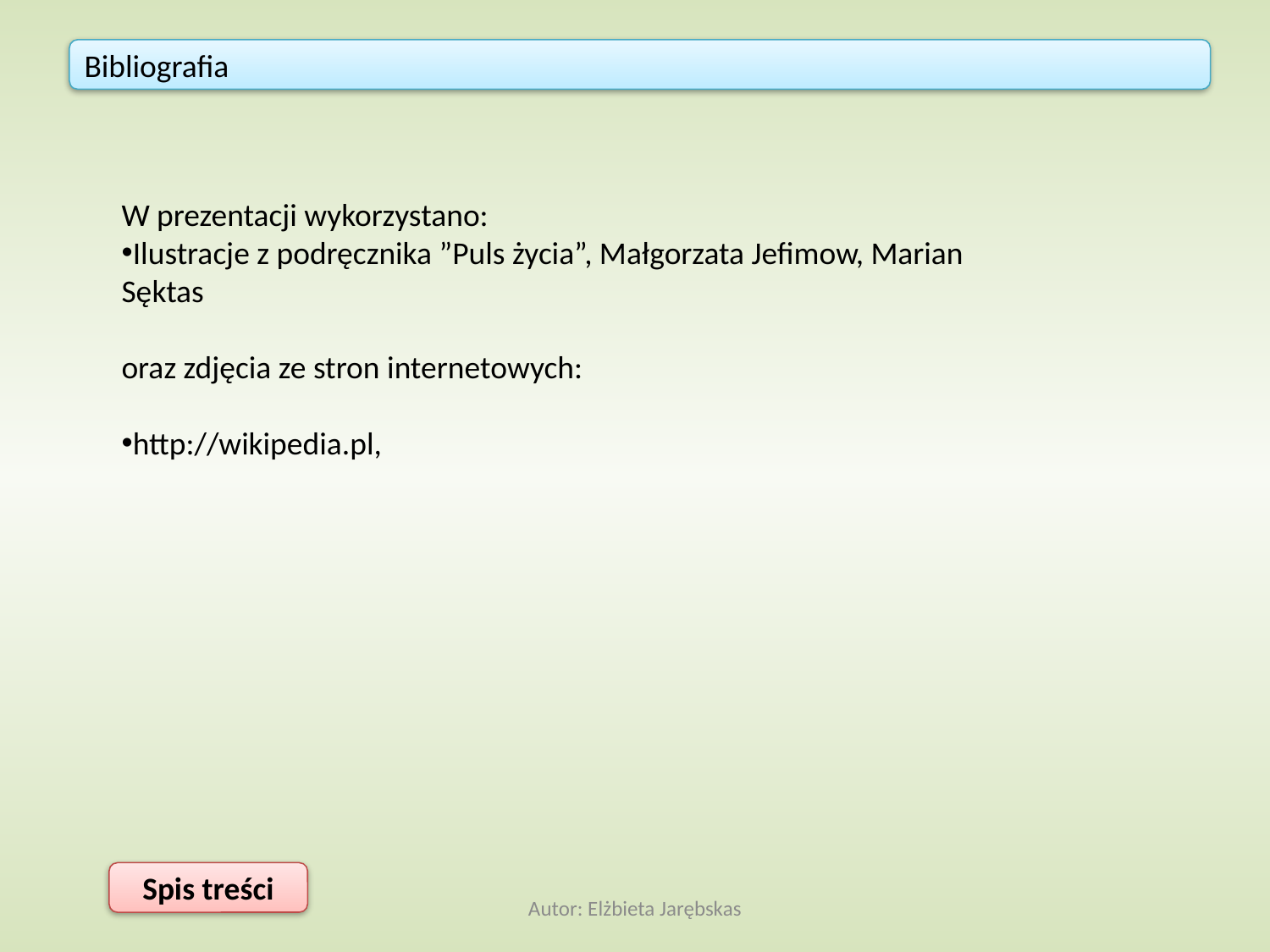

Bibliografia
W prezentacji wykorzystano:
Ilustracje z podręcznika ”Puls życia”, Małgorzata Jefimow, Marian Sęktas
oraz zdjęcia ze stron internetowych:

http://wikipedia.pl,

Spis treści
Autor: Elżbieta Jarębskas